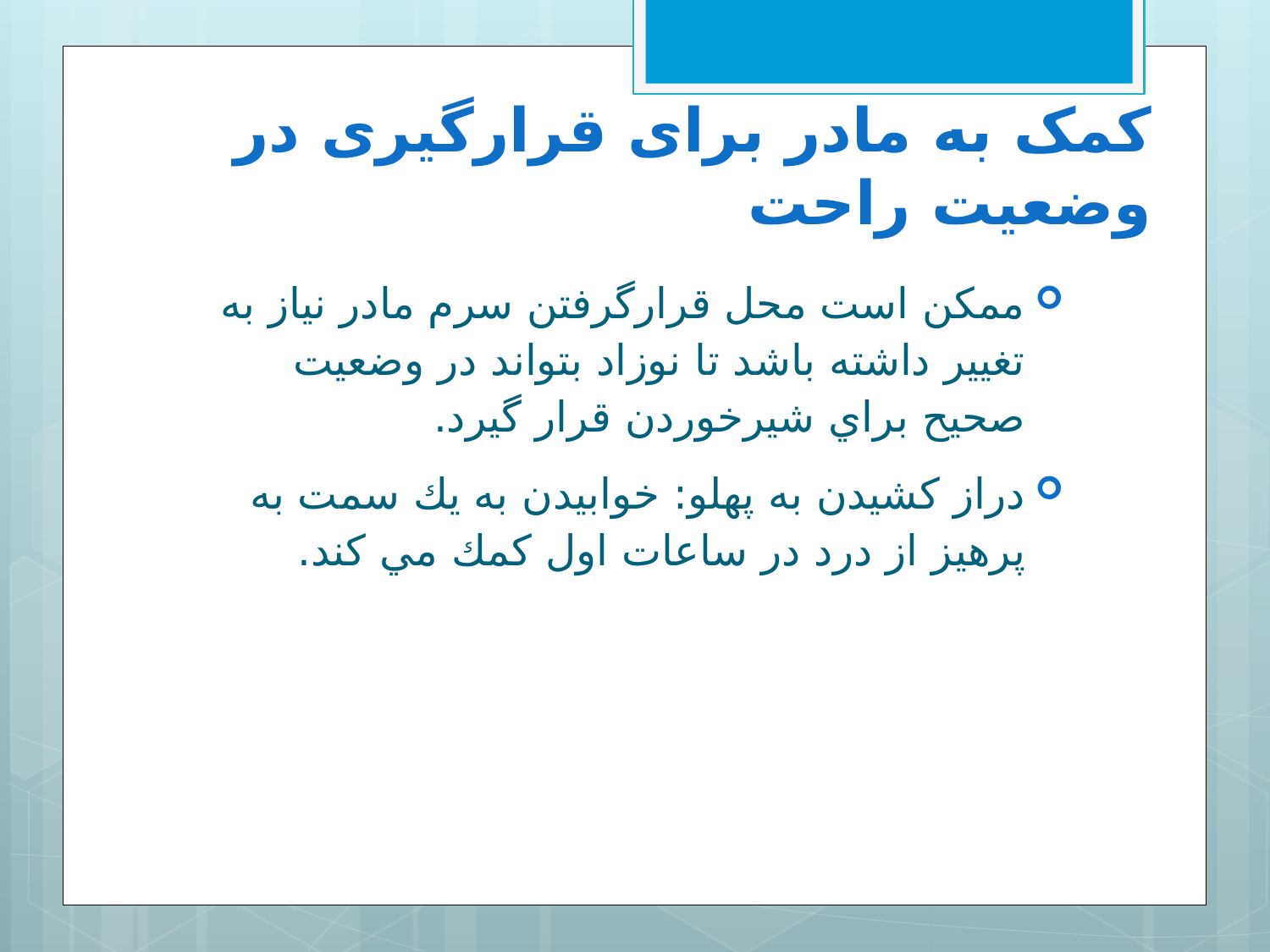

# کمک به مادر برای قرارگیری در وضعیت راحت
ممكن است محل قرارگرفتن سرم مادر نياز به تغيير داشته باشد تا نوزاد بتواند در وضعيت صحيح براي شيرخوردن قرار گيرد.
دراز كشيدن به پهلو: خوابيدن به يك سمت به پرهيز از درد در ساعات اول كمك مي كند.